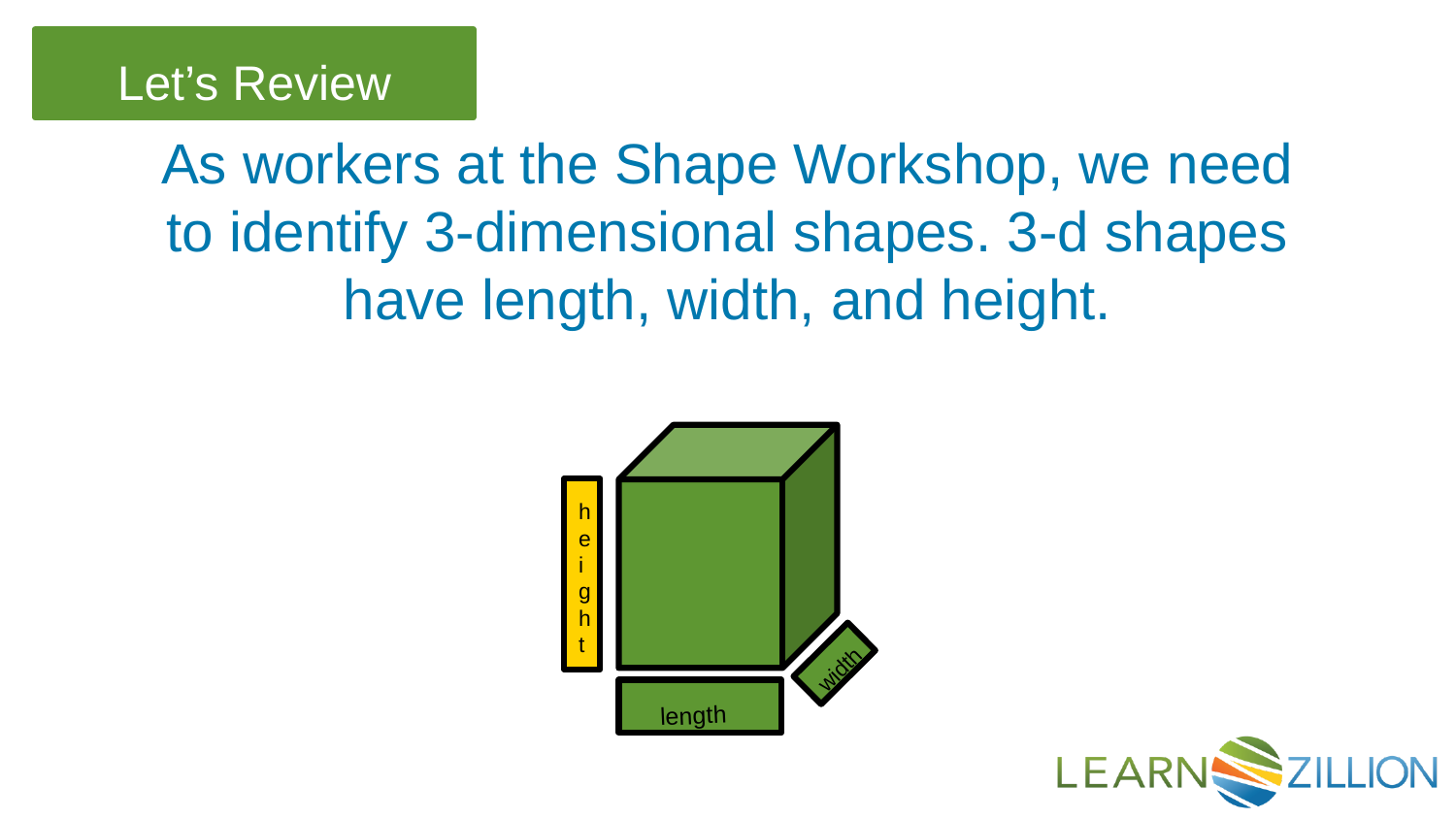

As workers at the Shape Workshop, we need to identify 3-dimensional shapes. 3-d shapes have length, width, and height.

height

width
  length